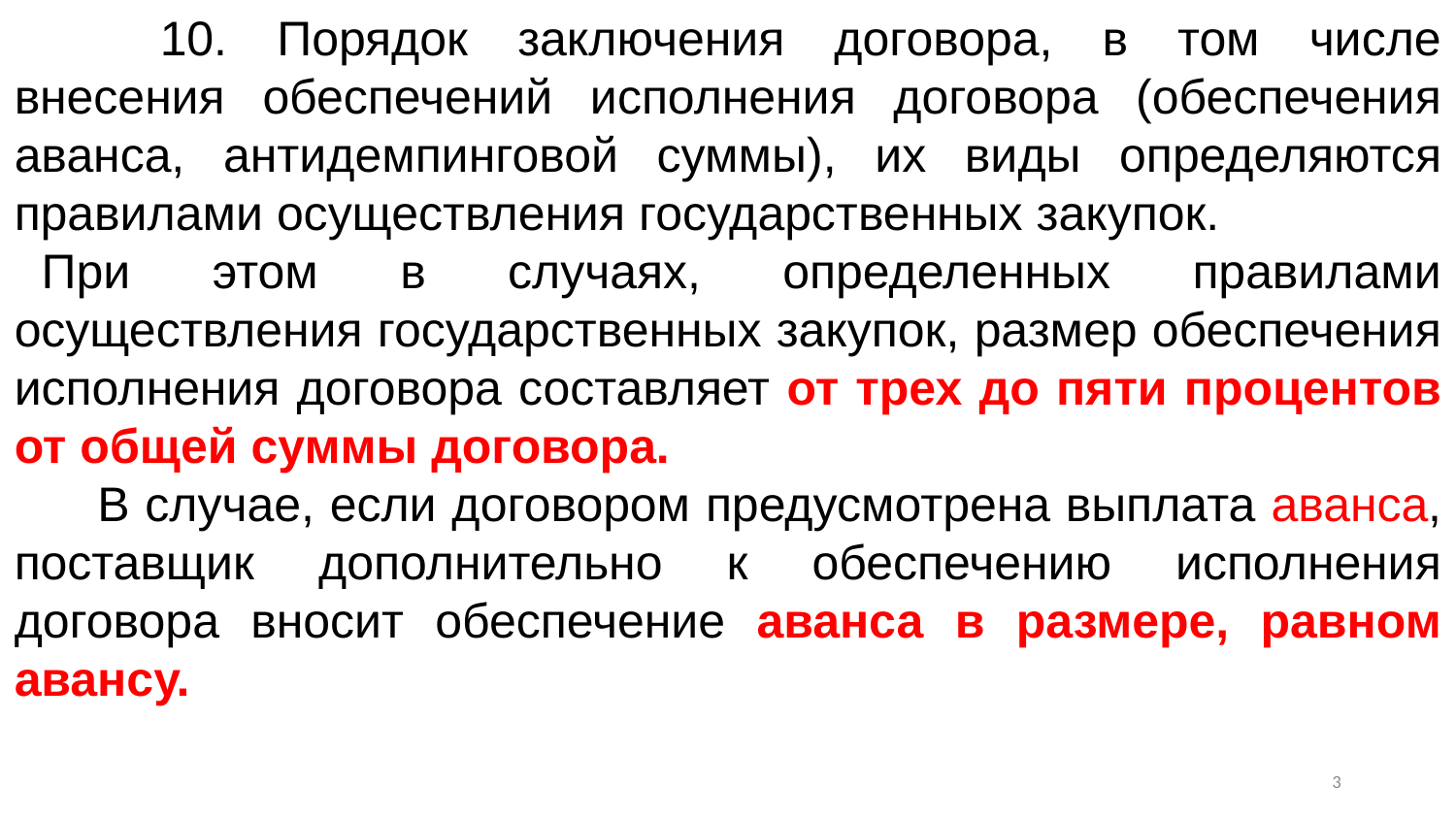

10. Порядок заключения договора, в том числе внесения обеспечений исполнения договора (обеспечения аванса, антидемпинговой суммы), их виды определяются правилами осуществления государственных закупок.
  При этом в случаях, определенных правилами осуществления государственных закупок, размер обеспечения исполнения договора составляет от трех до пяти процентов от общей суммы договора.
      В случае, если договором предусмотрена выплата аванса, поставщик дополнительно к обеспечению исполнения договора вносит обеспечение аванса в размере, равном авансу.
3